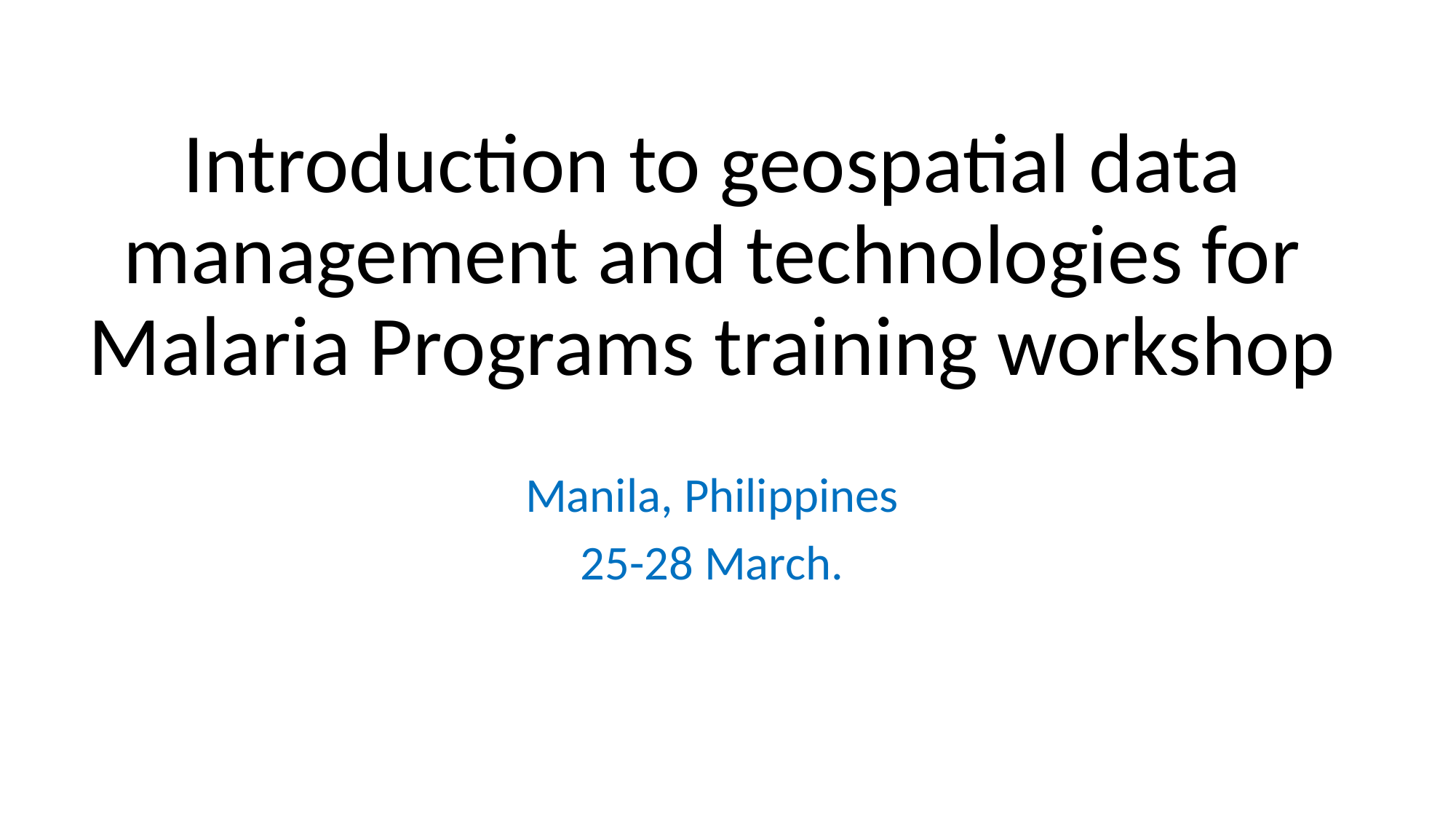

# Introduction to geospatial data management and technologies for Malaria Programs training workshop

Manila, Philippines
25-28 March.